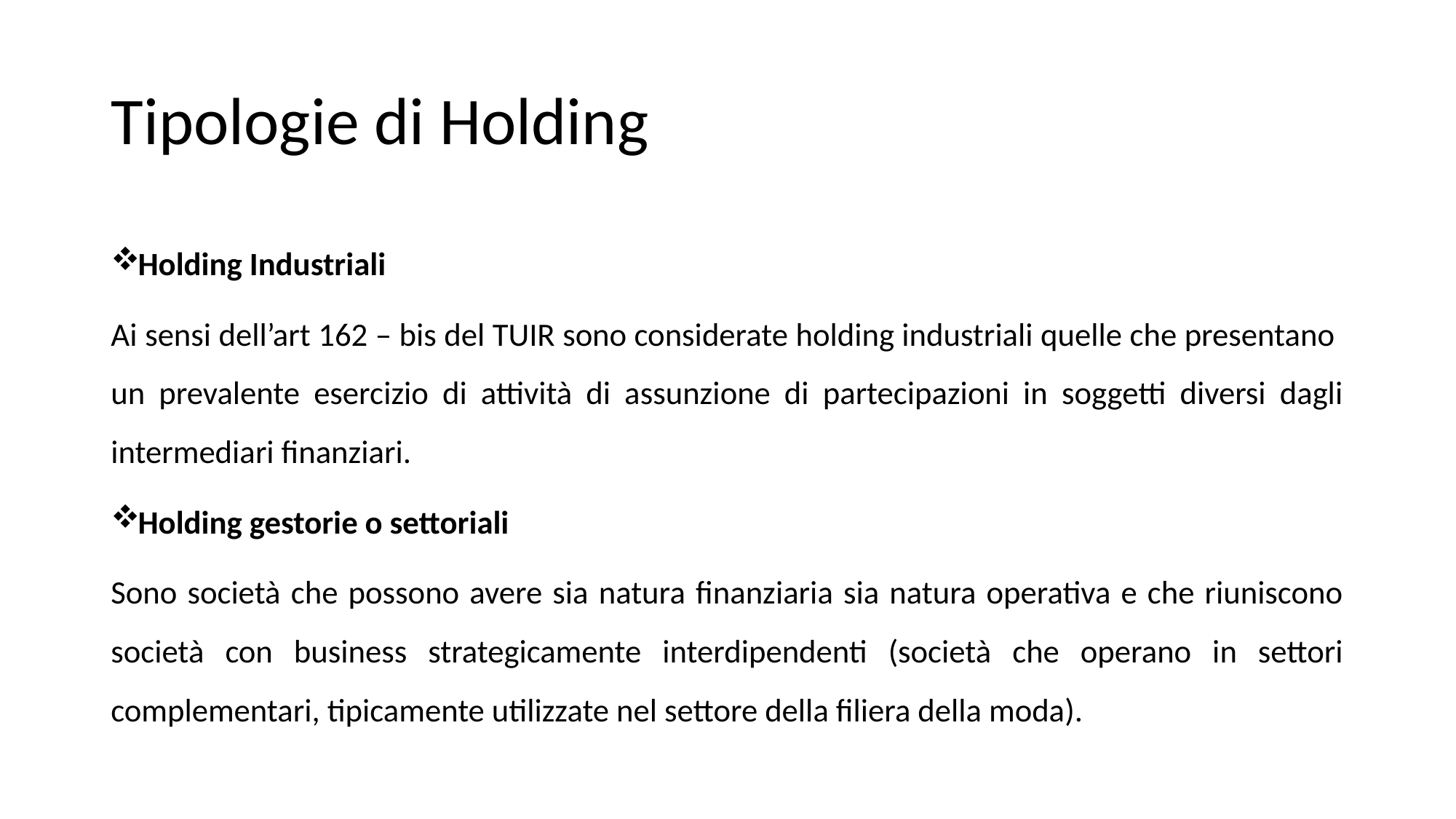

# Tipologie di Holding
Holding Industriali
Ai sensi dell’art 162 – bis del TUIR sono considerate holding industriali quelle che presentano  un prevalente esercizio di attività di assunzione di partecipazioni in soggetti diversi dagli intermediari finanziari.
Holding gestorie o settoriali
Sono società che possono avere sia natura finanziaria sia natura operativa e che riuniscono società con business strategicamente interdipendenti (società che operano in settori complementari, tipicamente utilizzate nel settore della filiera della moda).